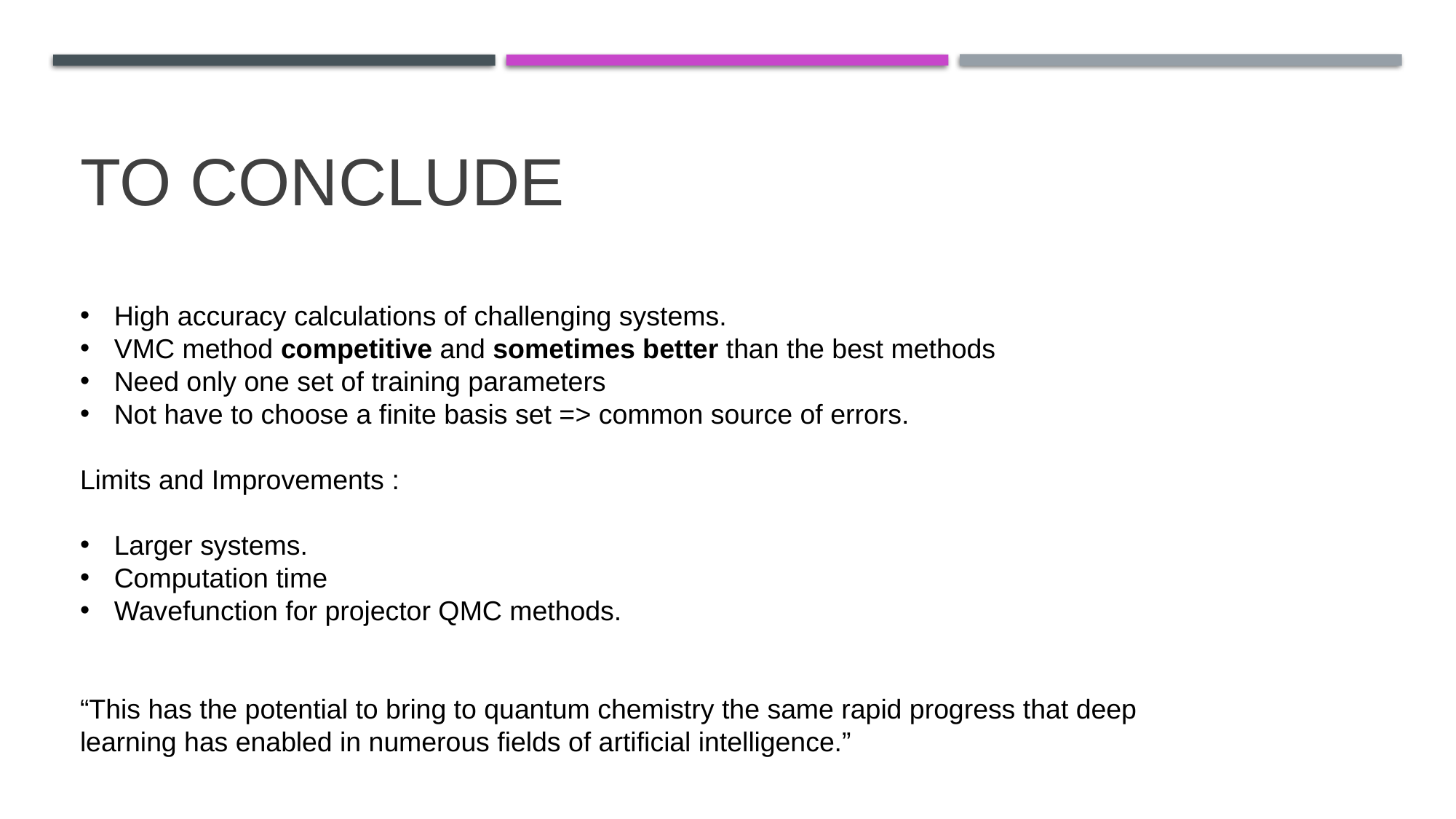

# To conclude
High accuracy calculations of challenging systems.
VMC method competitive and sometimes better than the best methods
Need only one set of training parameters
Not have to choose a finite basis set => common source of errors.

Limits and Improvements :

Larger systems.
Computation time
Wavefunction for projector QMC methods.

“This has the potential to bring to quantum chemistry the same rapid progress that deep
learning has enabled in numerous fields of artificial intelligence.”